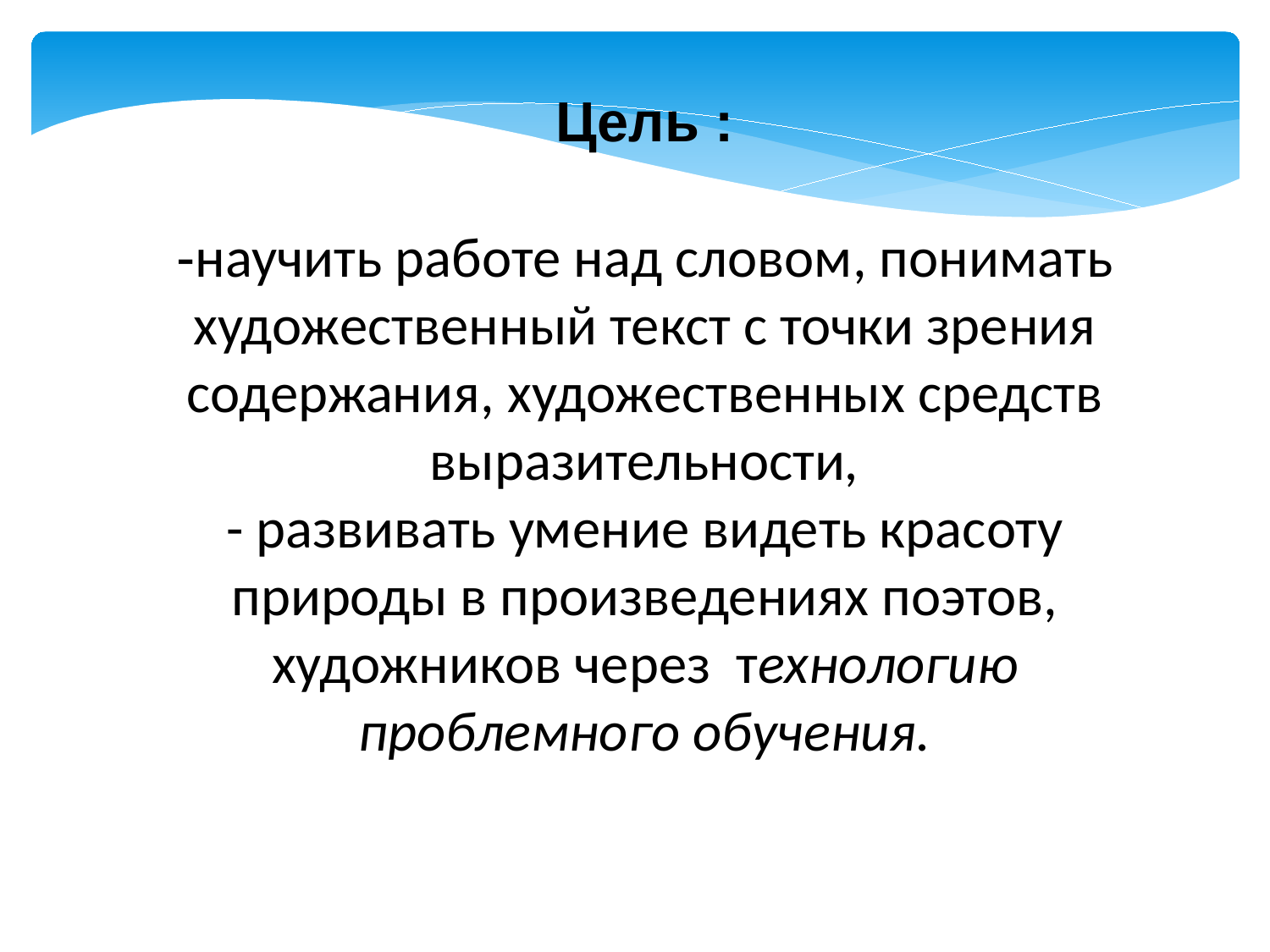

Цель :

-научить работе над словом, понимать художественный текст с точки зрения содержания, художественных средств выразительности,
- развивать умение видеть красоту природы в произведениях поэтов, художников через  технологию проблемного обучения.